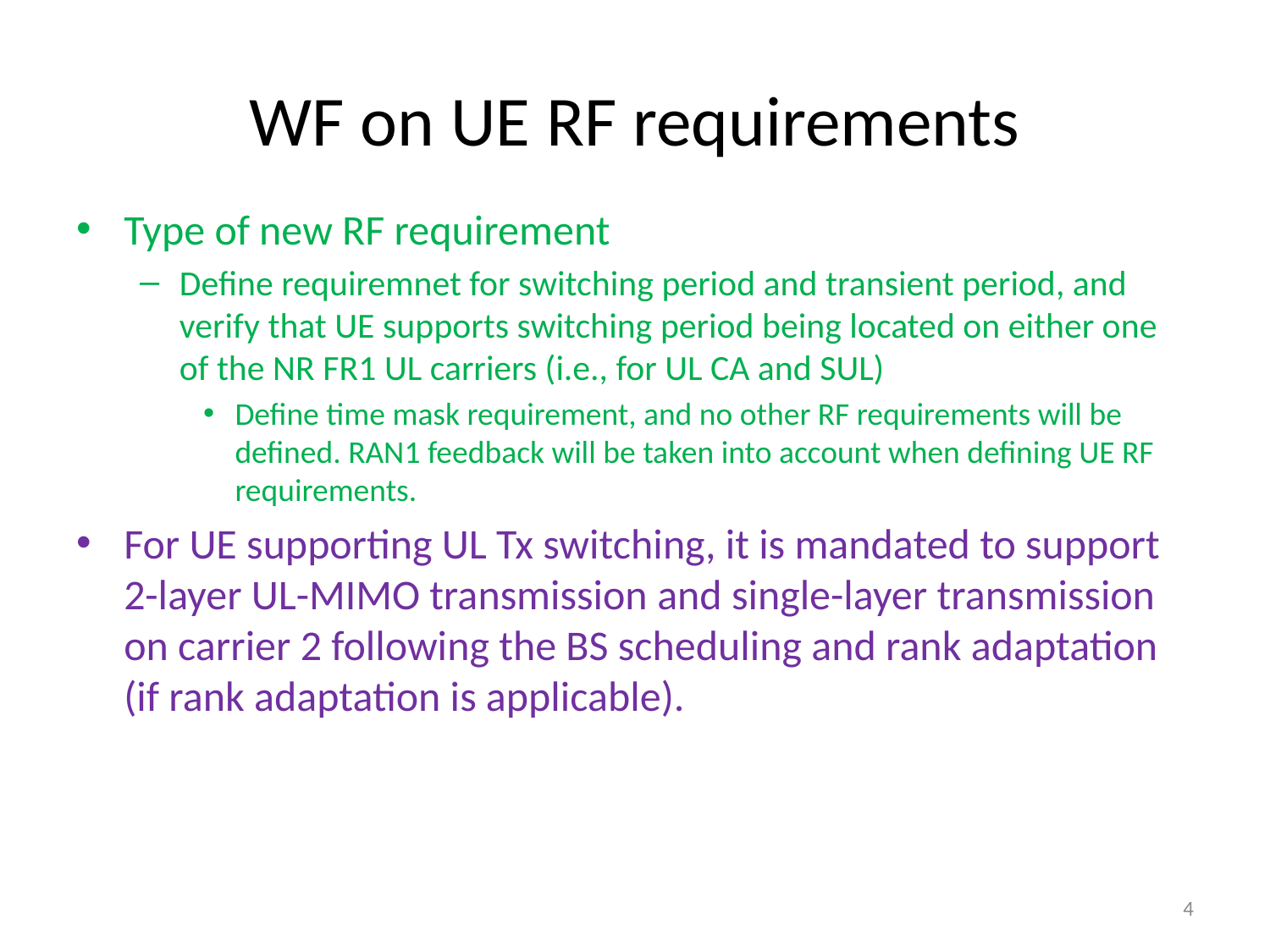

# WF on UE RF requirements
Type of new RF requirement
Define requiremnet for switching period and transient period, and verify that UE supports switching period being located on either one of the NR FR1 UL carriers (i.e., for UL CA and SUL)
Define time mask requirement, and no other RF requirements will be defined. RAN1 feedback will be taken into account when defining UE RF requirements.
For UE supporting UL Tx switching, it is mandated to support 2-layer UL-MIMO transmission and single-layer transmission on carrier 2 following the BS scheduling and rank adaptation (if rank adaptation is applicable).
4